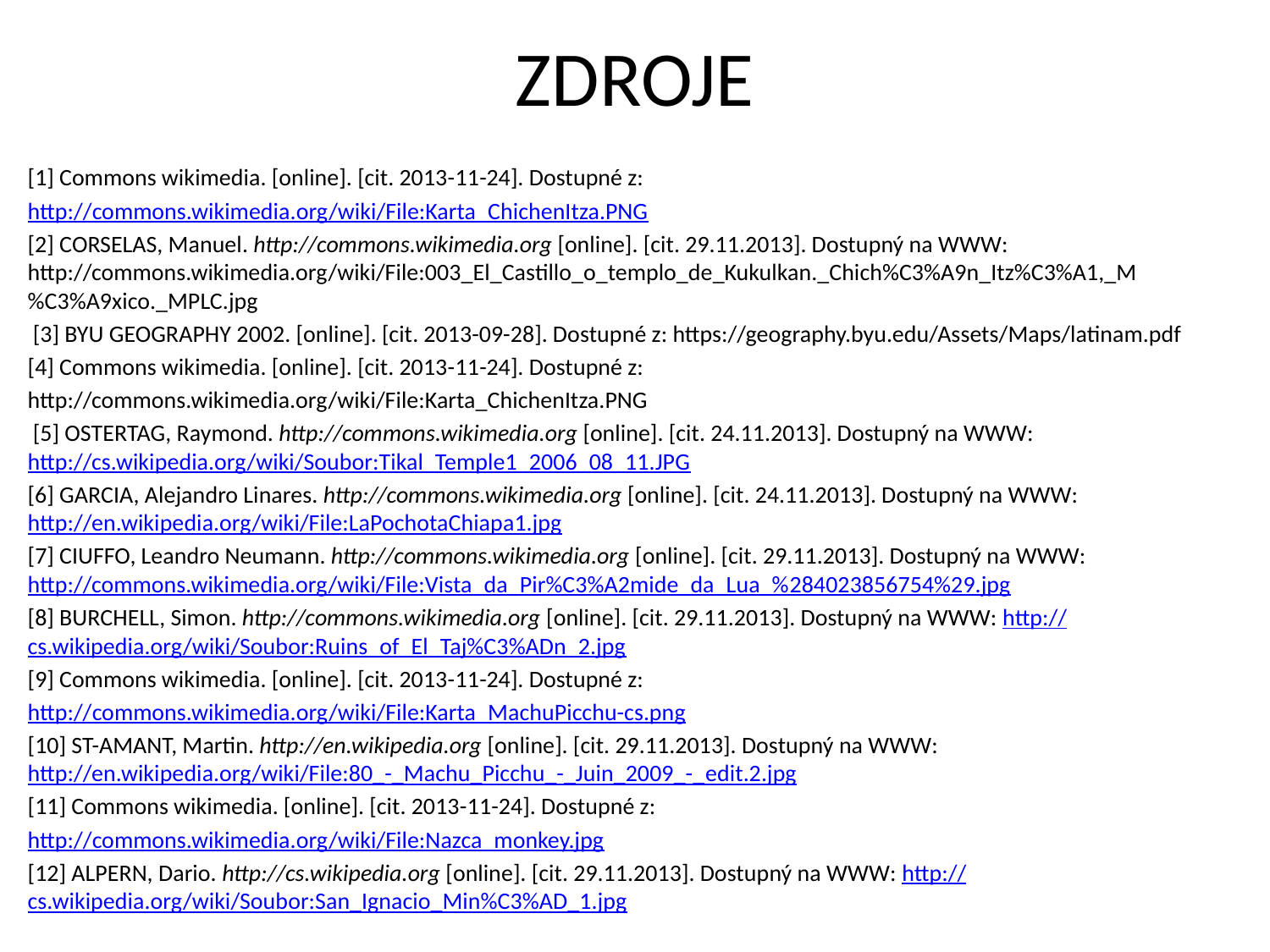

# ZDROJE
[1] Commons wikimedia. [online]. [cit. 2013-11-24]. Dostupné z:
http://commons.wikimedia.org/wiki/File:Karta_ChichenItza.PNG
[2] CORSELAS, Manuel. http://commons.wikimedia.org [online]. [cit. 29.11.2013]. Dostupný na WWW: http://commons.wikimedia.org/wiki/File:003_El_Castillo_o_templo_de_Kukulkan._Chich%C3%A9n_Itz%C3%A1,_M%C3%A9xico._MPLC.jpg
 [3] BYU GEOGRAPHY 2002. [online]. [cit. 2013-09-28]. Dostupné z: https://geography.byu.edu/Assets/Maps/latinam.pdf
[4] Commons wikimedia. [online]. [cit. 2013-11-24]. Dostupné z:
http://commons.wikimedia.org/wiki/File:Karta_ChichenItza.PNG
 [5] OSTERTAG, Raymond. http://commons.wikimedia.org [online]. [cit. 24.11.2013]. Dostupný na WWW: http://cs.wikipedia.org/wiki/Soubor:Tikal_Temple1_2006_08_11.JPG
[6] GARCIA, Alejandro Linares. http://commons.wikimedia.org [online]. [cit. 24.11.2013]. Dostupný na WWW: http://en.wikipedia.org/wiki/File:LaPochotaChiapa1.jpg
[7] CIUFFO, Leandro Neumann. http://commons.wikimedia.org [online]. [cit. 29.11.2013]. Dostupný na WWW: http://commons.wikimedia.org/wiki/File:Vista_da_Pir%C3%A2mide_da_Lua_%284023856754%29.jpg
[8] BURCHELL, Simon. http://commons.wikimedia.org [online]. [cit. 29.11.2013]. Dostupný na WWW: http://cs.wikipedia.org/wiki/Soubor:Ruins_of_El_Taj%C3%ADn_2.jpg
[9] Commons wikimedia. [online]. [cit. 2013-11-24]. Dostupné z:
http://commons.wikimedia.org/wiki/File:Karta_MachuPicchu-cs.png
[10] ST-AMANT, Martin. http://en.wikipedia.org [online]. [cit. 29.11.2013]. Dostupný na WWW: http://en.wikipedia.org/wiki/File:80_-_Machu_Picchu_-_Juin_2009_-_edit.2.jpg
[11] Commons wikimedia. [online]. [cit. 2013-11-24]. Dostupné z:
http://commons.wikimedia.org/wiki/File:Nazca_monkey.jpg
[12] ALPERN, Dario. http://cs.wikipedia.org [online]. [cit. 29.11.2013]. Dostupný na WWW: http://cs.wikipedia.org/wiki/Soubor:San_Ignacio_Min%C3%AD_1.jpg